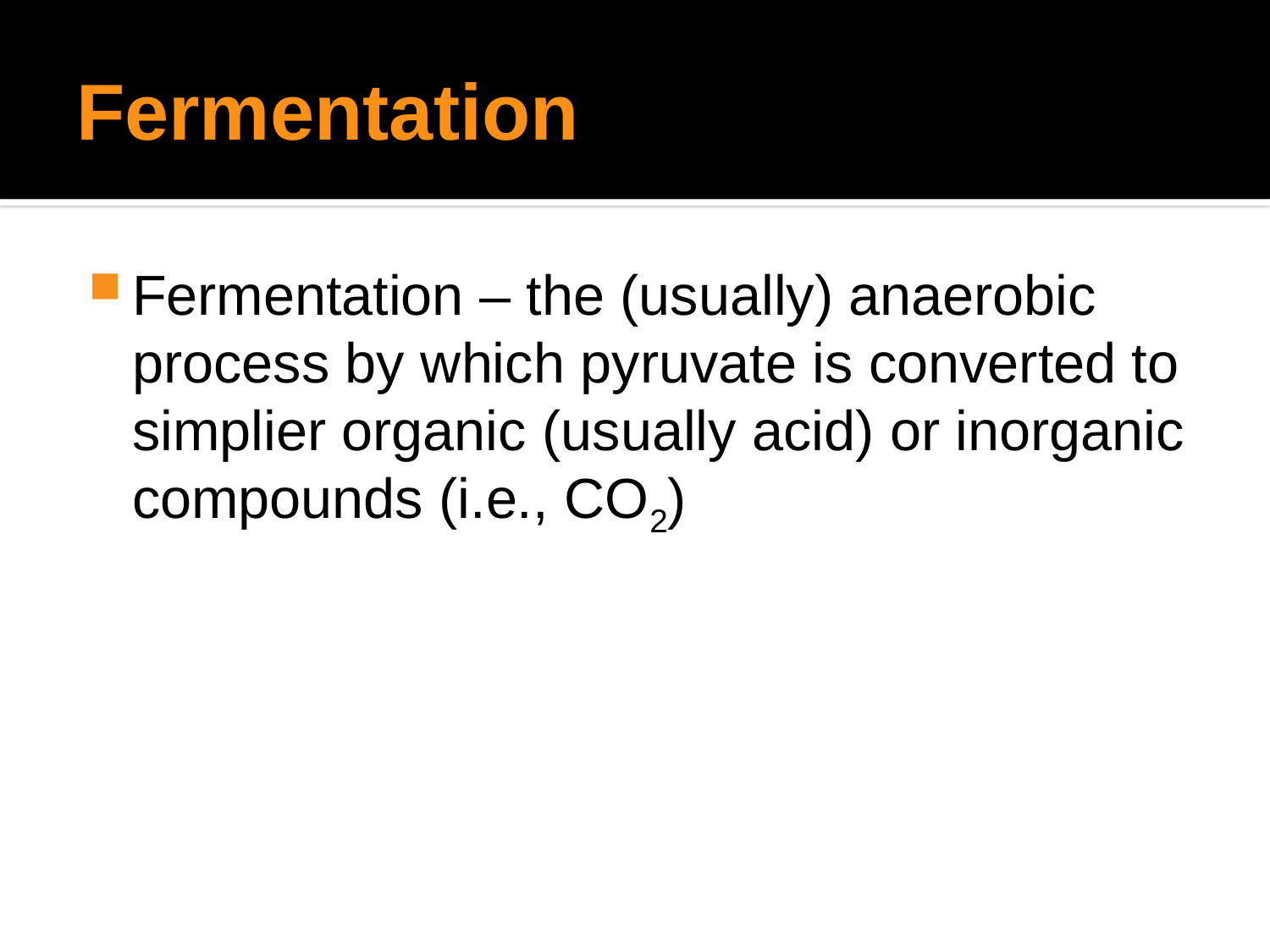

# Fermentation
Fermentation – the (usually) anaerobic process by which pyruvate is converted to simplier organic (usually acid) or inorganic compounds (i.e., CO2)